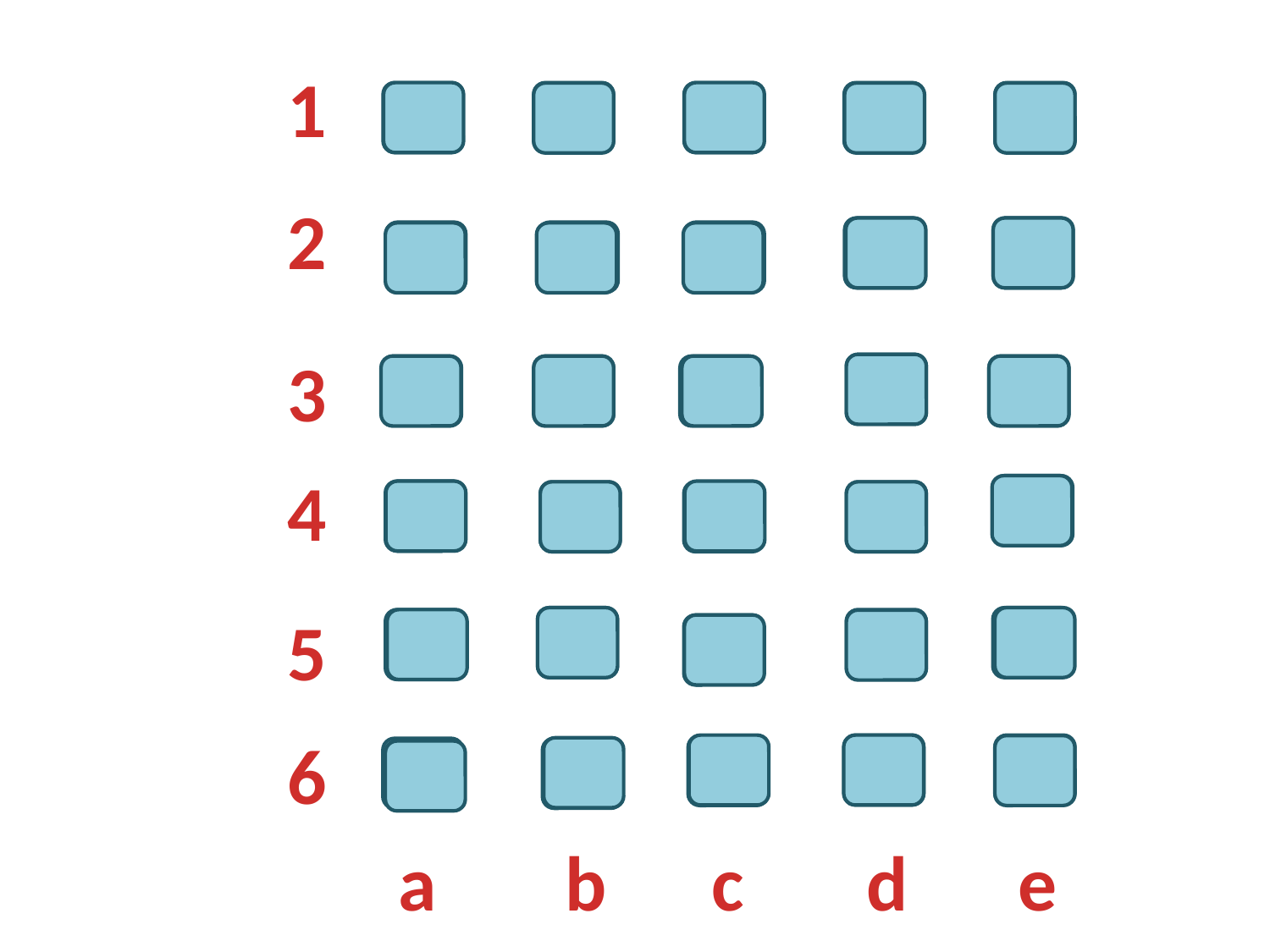

1
1

10
13

19
28

2
11

30

5
17
27

3
26

14

7
2

29

4

12
21

25

24
6

5
3

15

18

23

8

6

9
4
20

16
22

d
b
a
c
e